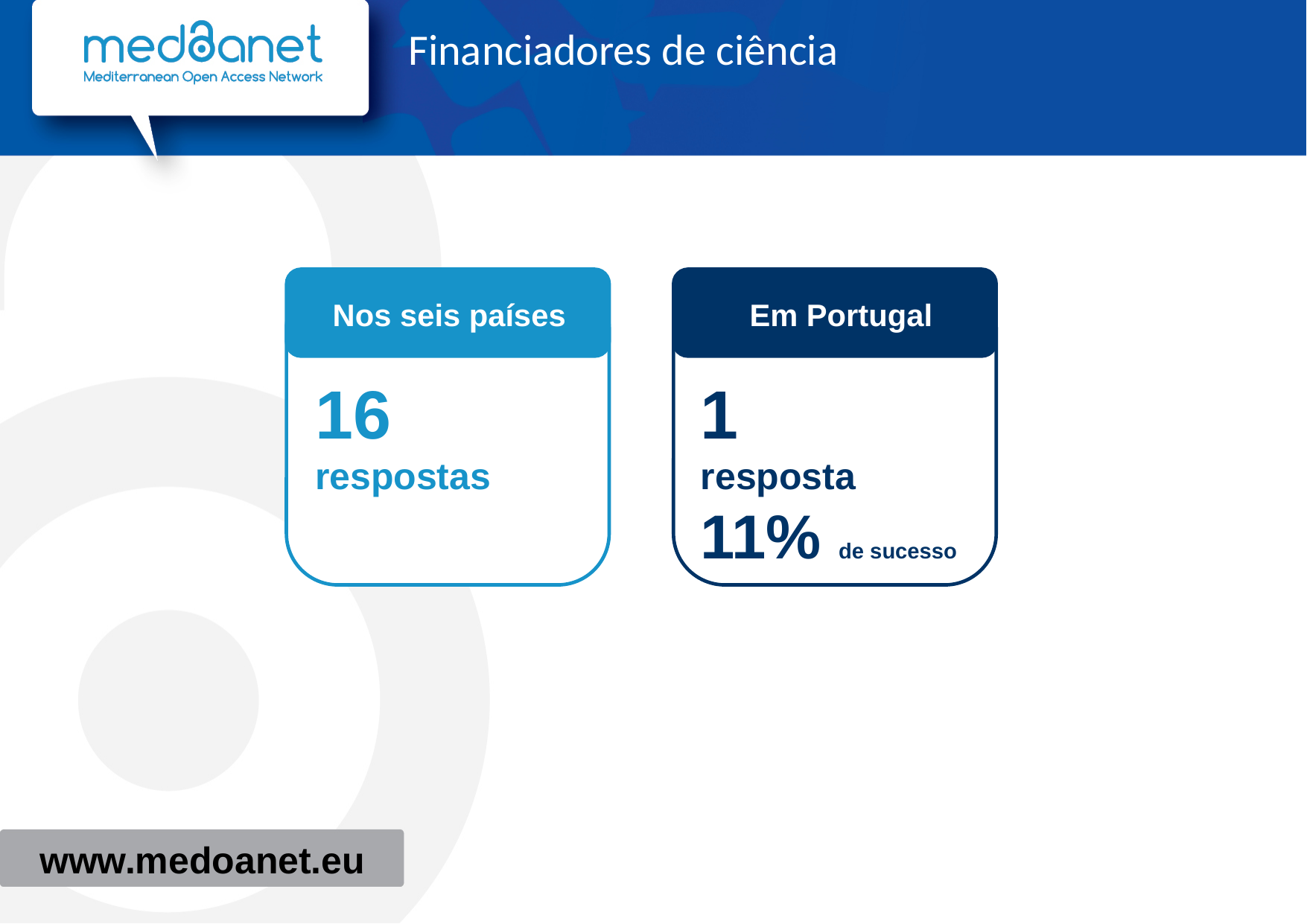

# Financiadores de ciência

Nos seis países
Em Portugal
16 respostas
1
resposta
11% de sucesso
www.medoanet.eu